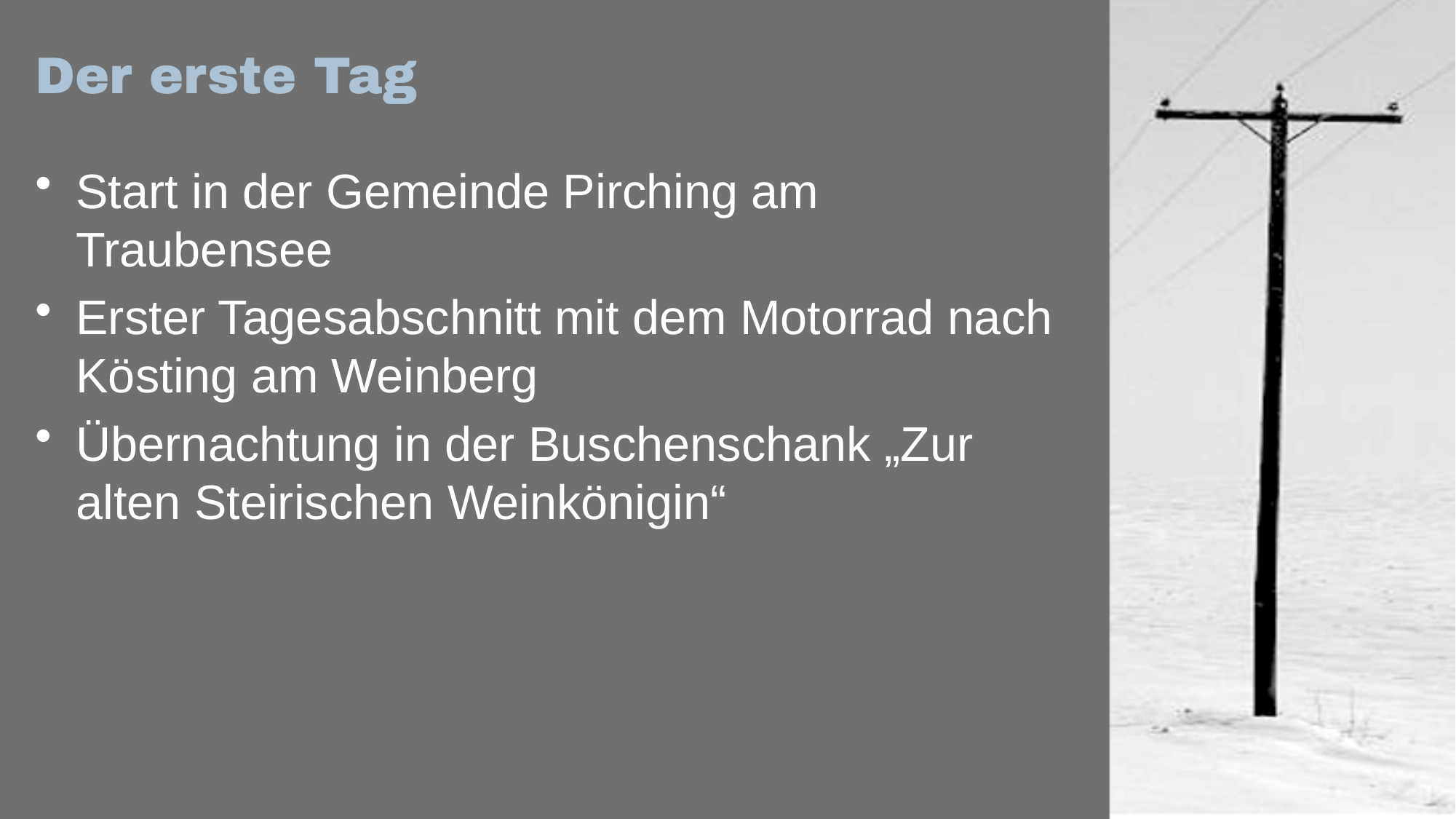

# Der erste Tag
Start in der Gemeinde Pirching am Traubensee
Erster Tagesabschnitt mit dem Motorrad nach Kösting am Weinberg
Übernachtung in der Buschenschank „Zur alten Steirischen Weinkönigin“